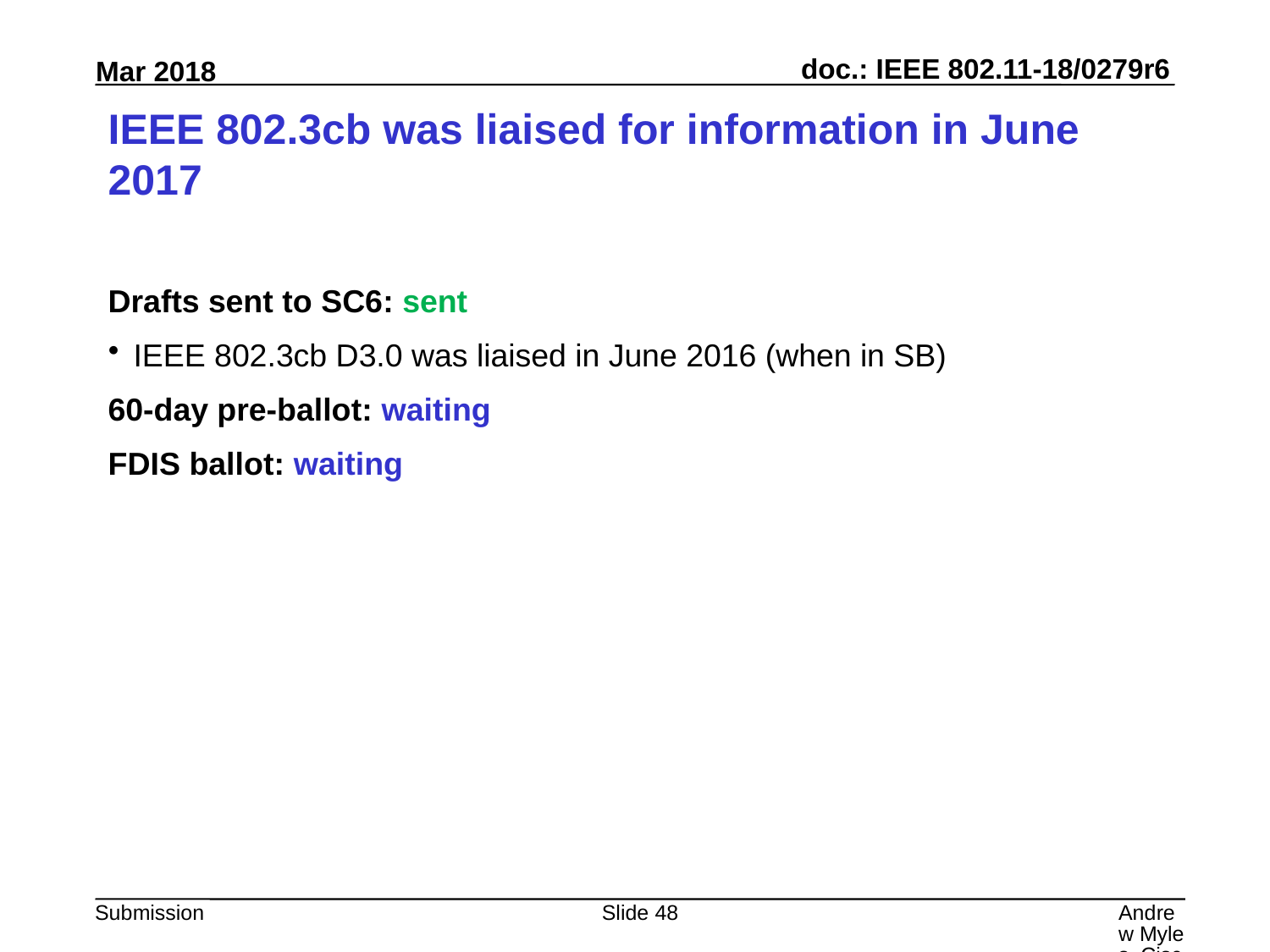

# IEEE 802.3cb was liaised for information in June 2017
Drafts sent to SC6: sent
IEEE 802.3cb D3.0 was liaised in June 2016 (when in SB)
60-day pre-ballot: waiting
FDIS ballot: waiting
Slide 48
Andrew Myles, Cisco